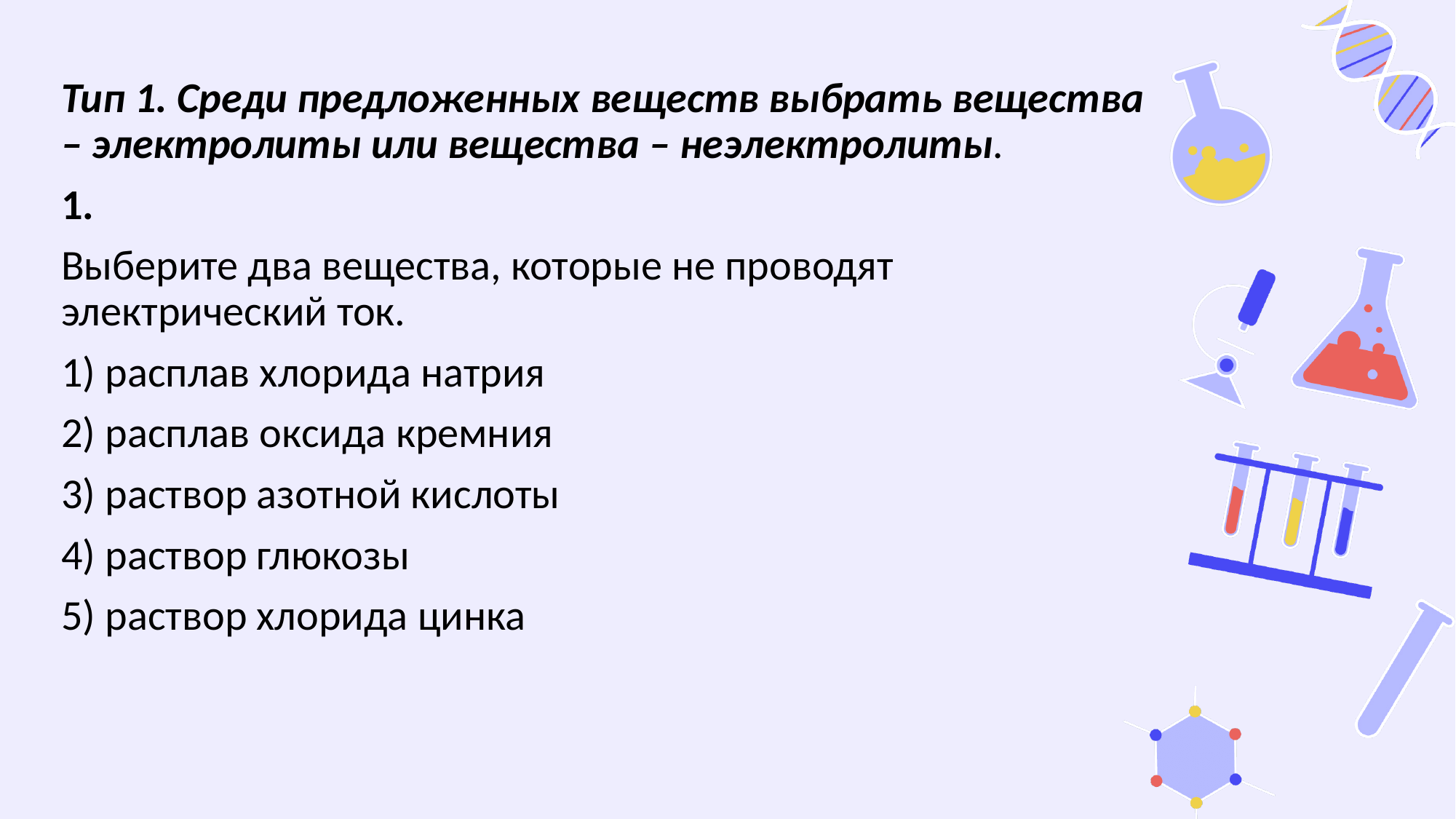

Тип 1. Среди предложенных веществ выбрать вещества – электролиты или вещества – неэлектролиты.
1.
Выберите два вещества, которые не проводят электрический ток.
1) расплав хлорида натрия
2) расплав оксида кремния
3) раствор азотной кислоты
4) раствор глюкозы
5) раствор хлорида цинка